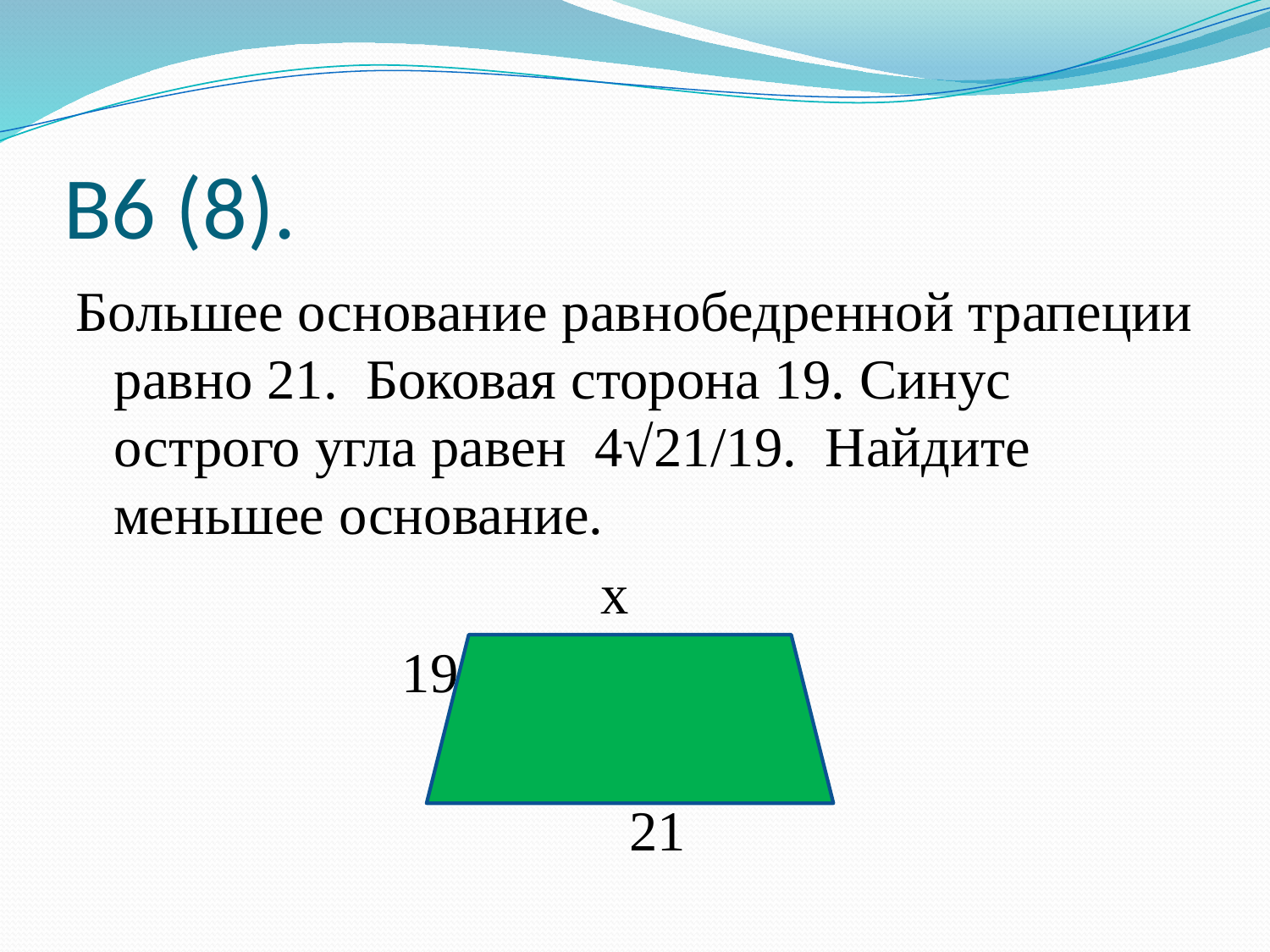

# В6 (8).
Большее основание равнобедренной трапеции равно 21.  Боковая сторона 19. Синус острого угла равен  4√21/19.  Найдите меньшее основание.
                                     х
                       19
                                     212
                                       21